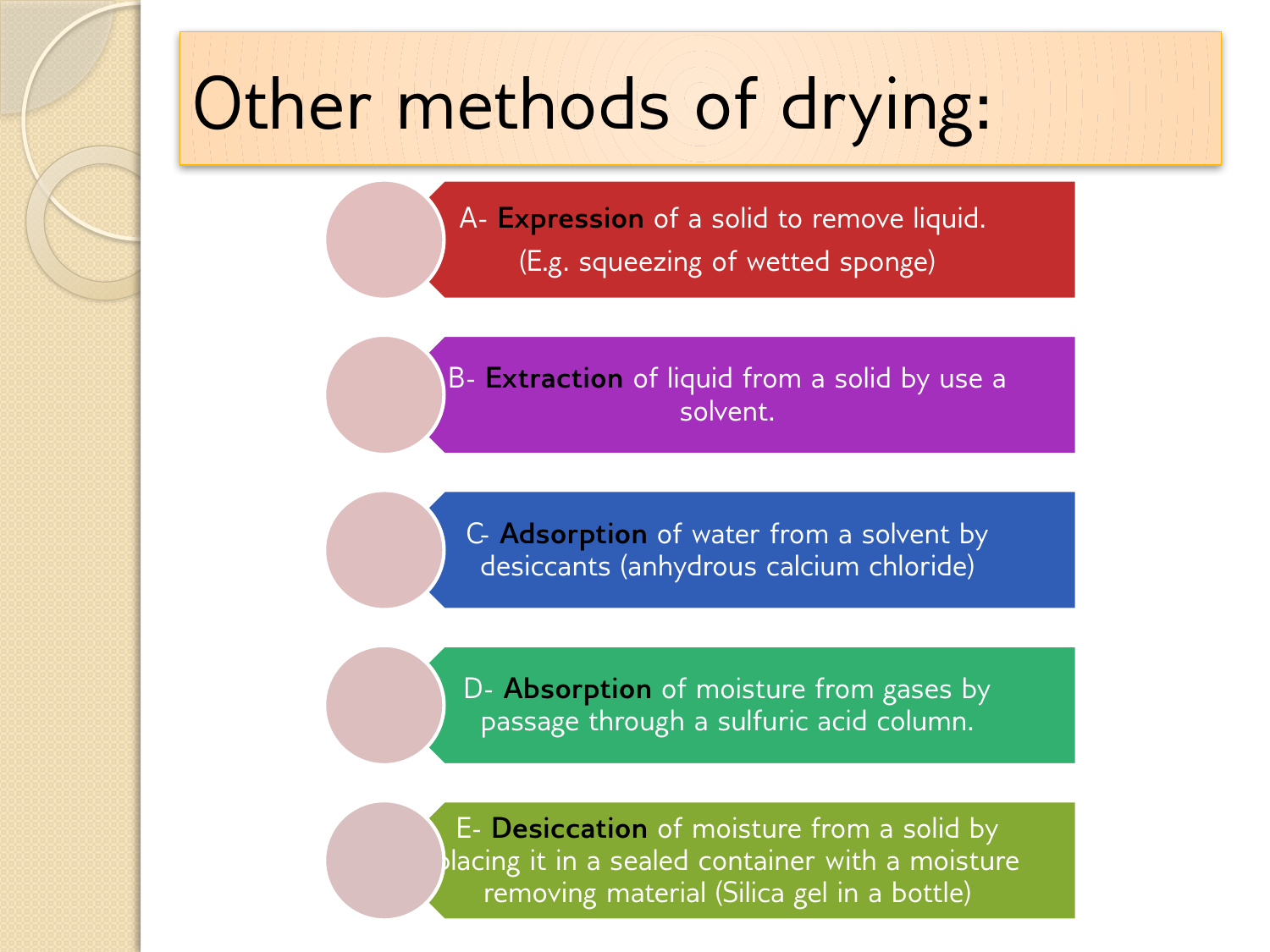

# Other methods of drying:
A- Expression of a solid to remove liquid.
(E.g. squeezing of wetted sponge)
B- Extraction of liquid from a solid by use a solvent.
C- Adsorption of water from a solvent by desiccants (anhydrous calcium chloride)
D- Absorption of moisture from gases by passage through a sulfuric acid column.
E- Desiccation of moisture from a solid by placing it in a sealed container with a moisture removing material (Silica gel in a bottle)